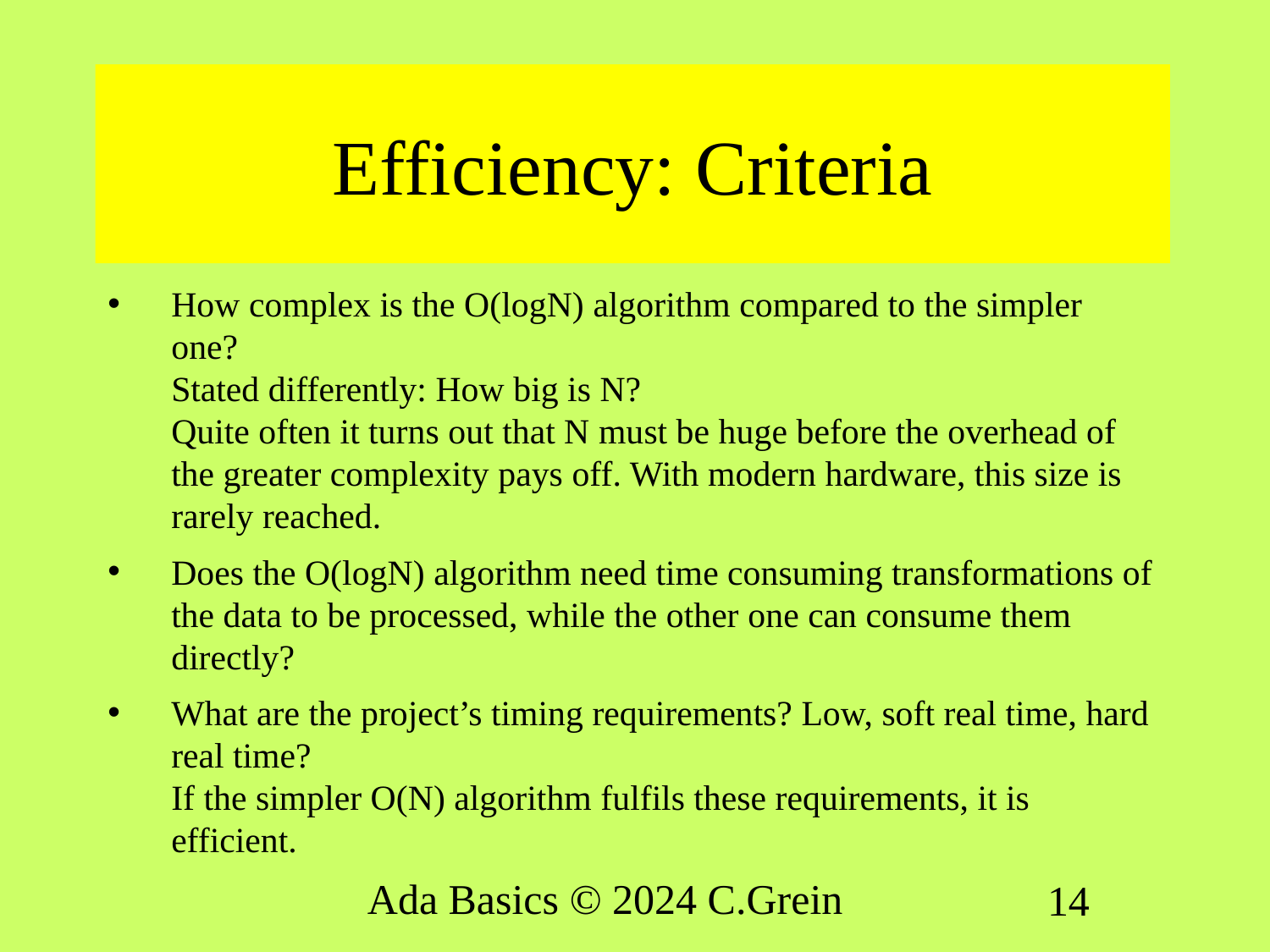

# Efficiency: Criteria
How complex is the O(logN) algorithm compared to the simpler one?
Stated differently: How big is N?
Quite often it turns out that N must be huge before the overhead of the greater complexity pays off. With modern hardware, this size is rarely reached.
Does the O(logN) algorithm need time consuming transformations of the data to be processed, while the other one can consume them directly?
What are the project’s timing requirements? Low, soft real time, hard real time?
If the simpler O(N) algorithm fulfils these requirements, it is efficient.
Ada Basics © 2024 C.Grein
14